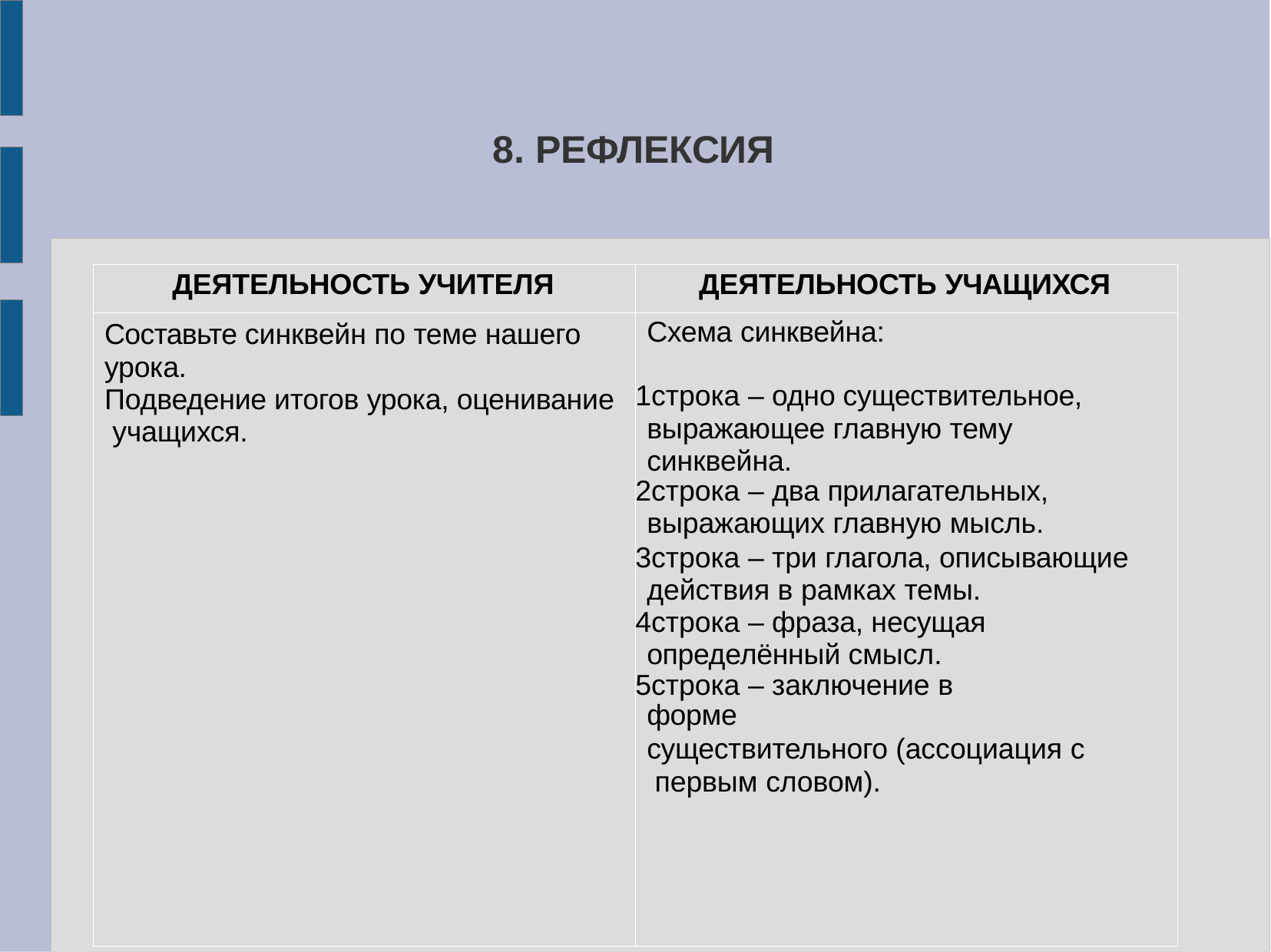

# 8. РЕФЛЕКСИЯ
| ДЕЯТЕЛЬНОСТЬ УЧИТЕЛЯ | ДЕЯТЕЛЬНОСТЬ УЧАЩИХСЯ |
| --- | --- |
| Составьте синквейн по теме нашего урока. Подведение итогов урока, оценивание учащихся. | Схема синквейна: строка – одно существительное, выражающее главную тему синквейна. строка – два прилагательных, выражающих главную мысль. строка – три глагола, описывающие действия в рамках темы. строка – фраза, несущая определённый смысл. строка – заключение в форме существительного (ассоциация с первым словом). |